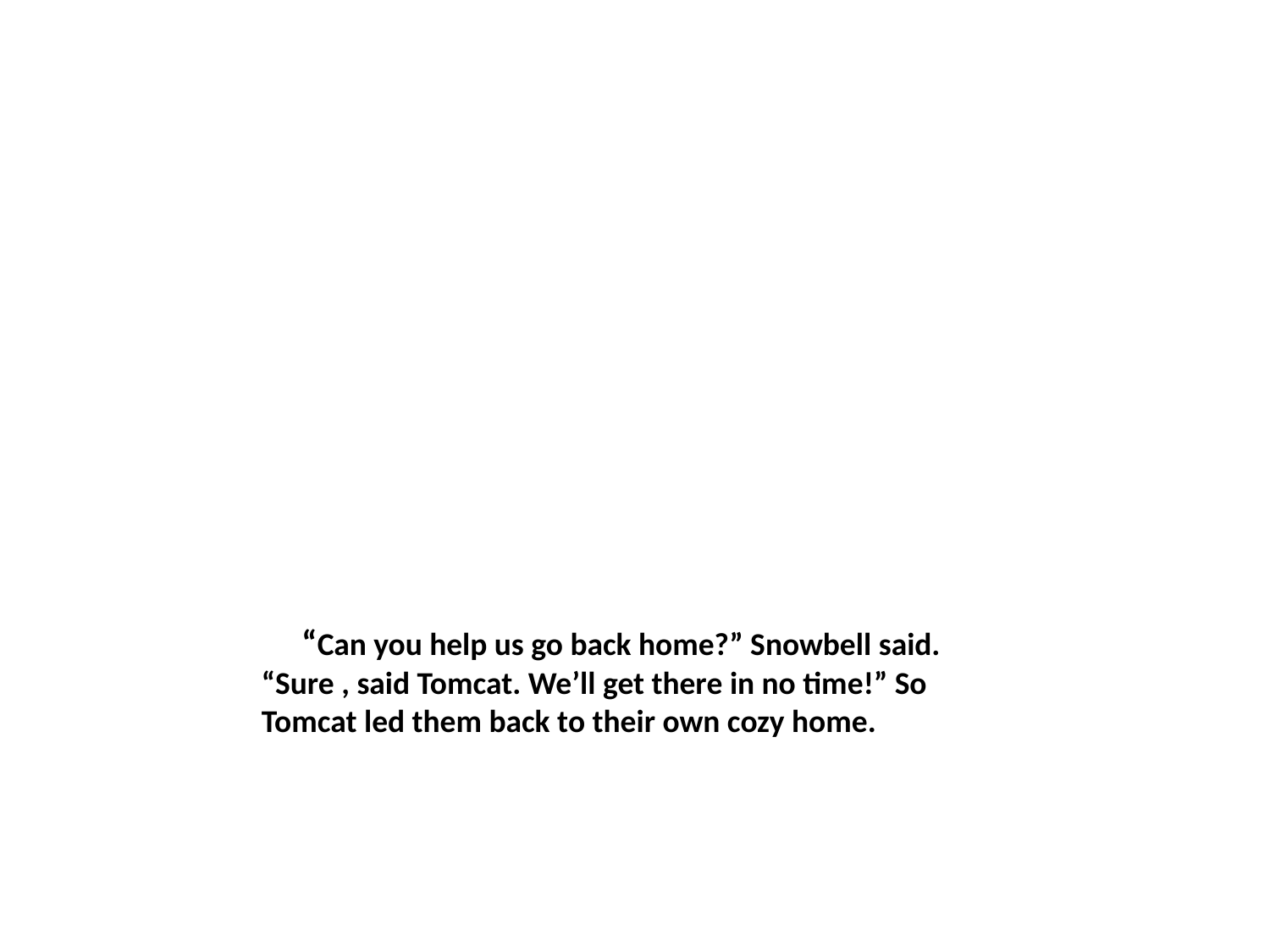

# “Can you help us go back home?” Snowbell said. “Sure , said Tomcat. We’ll get there in no time!” So Tomcat led them back to their own cozy home.